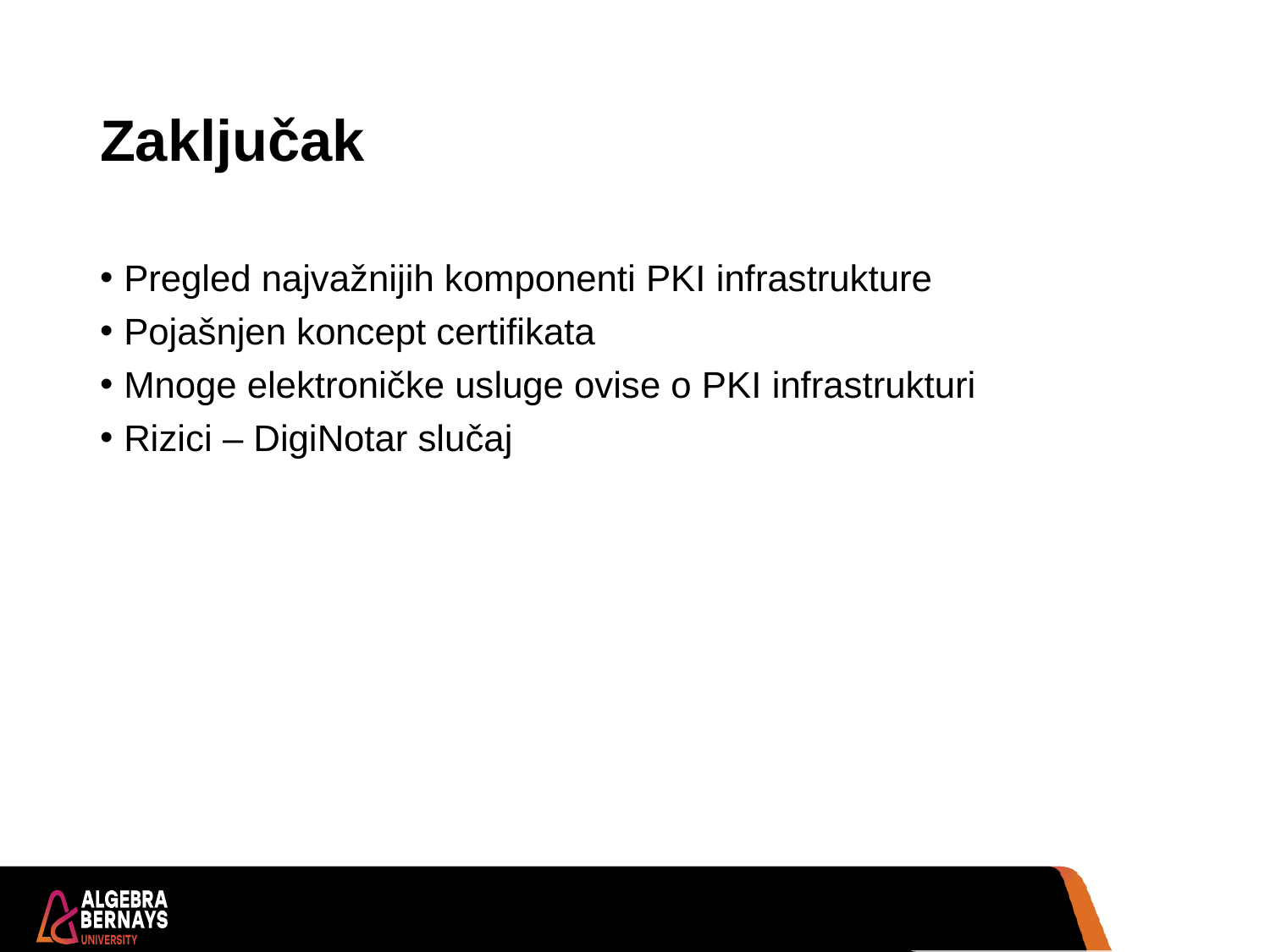

# Zaključak
Pregled najvažnijih komponenti PKI infrastrukture
Pojašnjen koncept certifikata
Mnoge elektroničke usluge ovise o PKI infrastrukturi
Rizici – DigiNotar slučaj